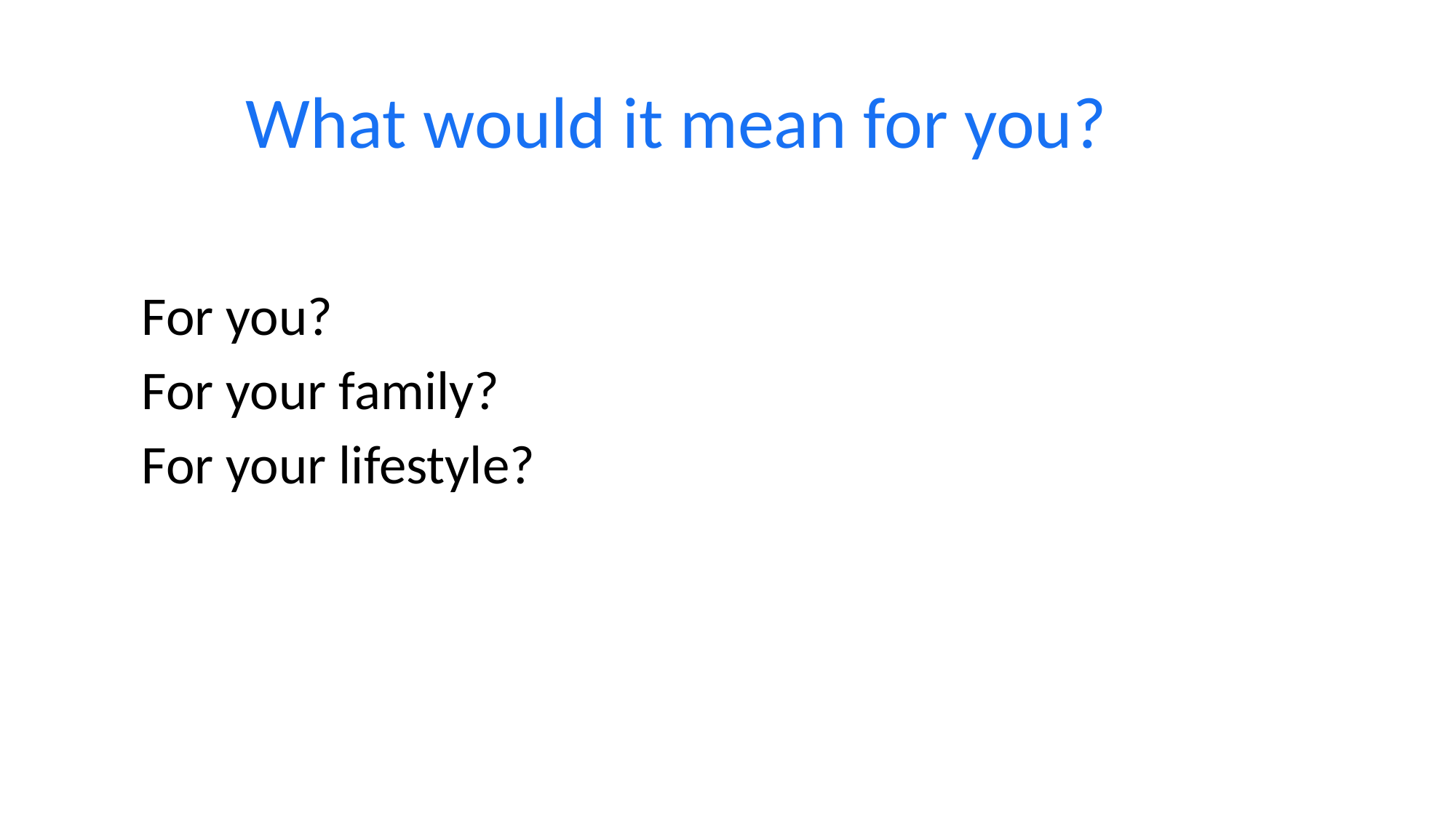

What would it mean for you?

For you?
For your family?
For your lifestyle?